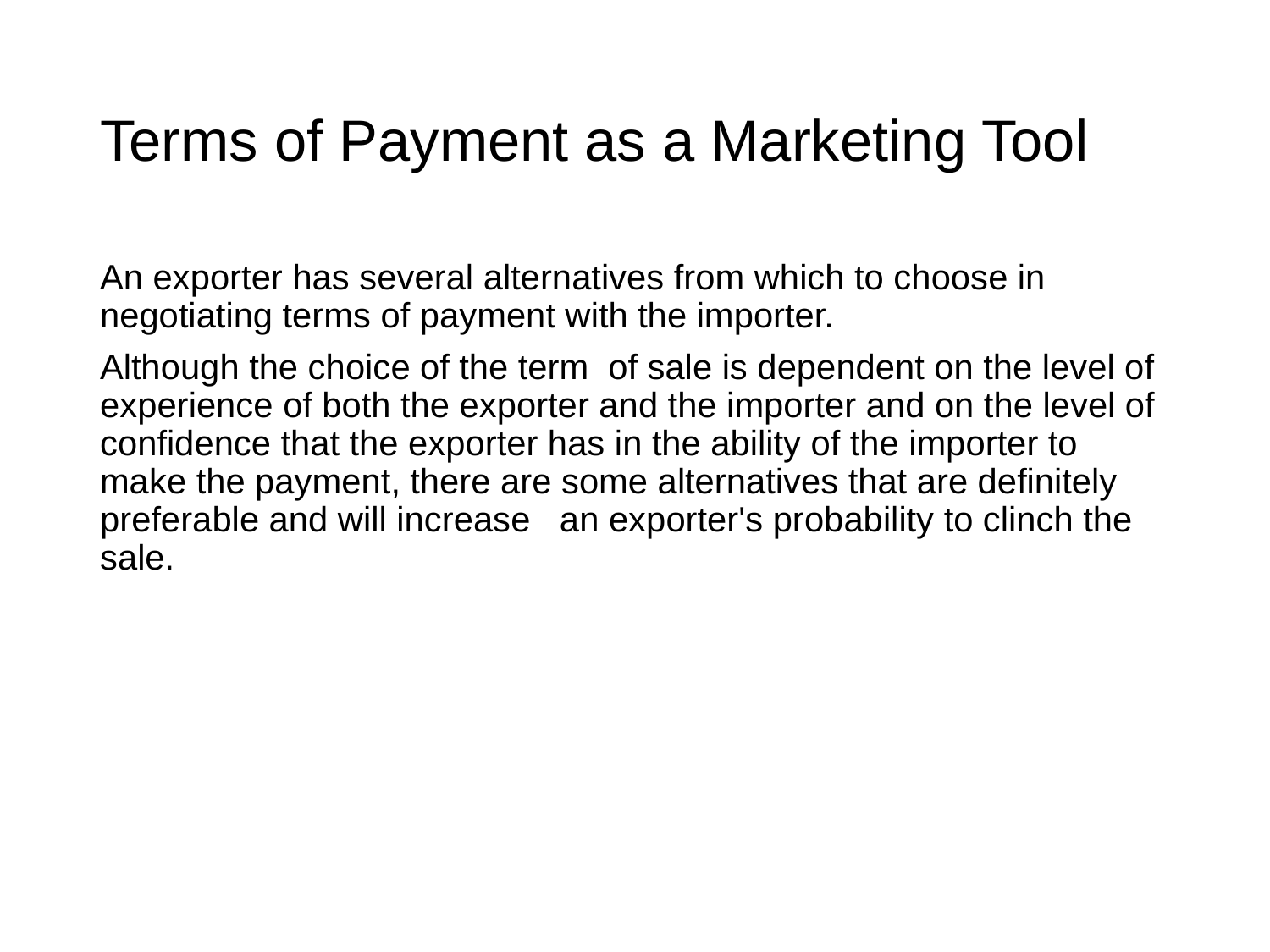

# Terms of Payment as a Marketing Tool
An exporter has several alternatives from which to choose in negotiating terms of payment with the importer.
Although the choice of the term  of sale is dependent on the level of experience of both the exporter and the importer and on the level of confidence that the exporter has in the ability of the importer to make the payment, there are some alternatives that are definitely preferable and will increase   an exporter's probability to clinch the sale.